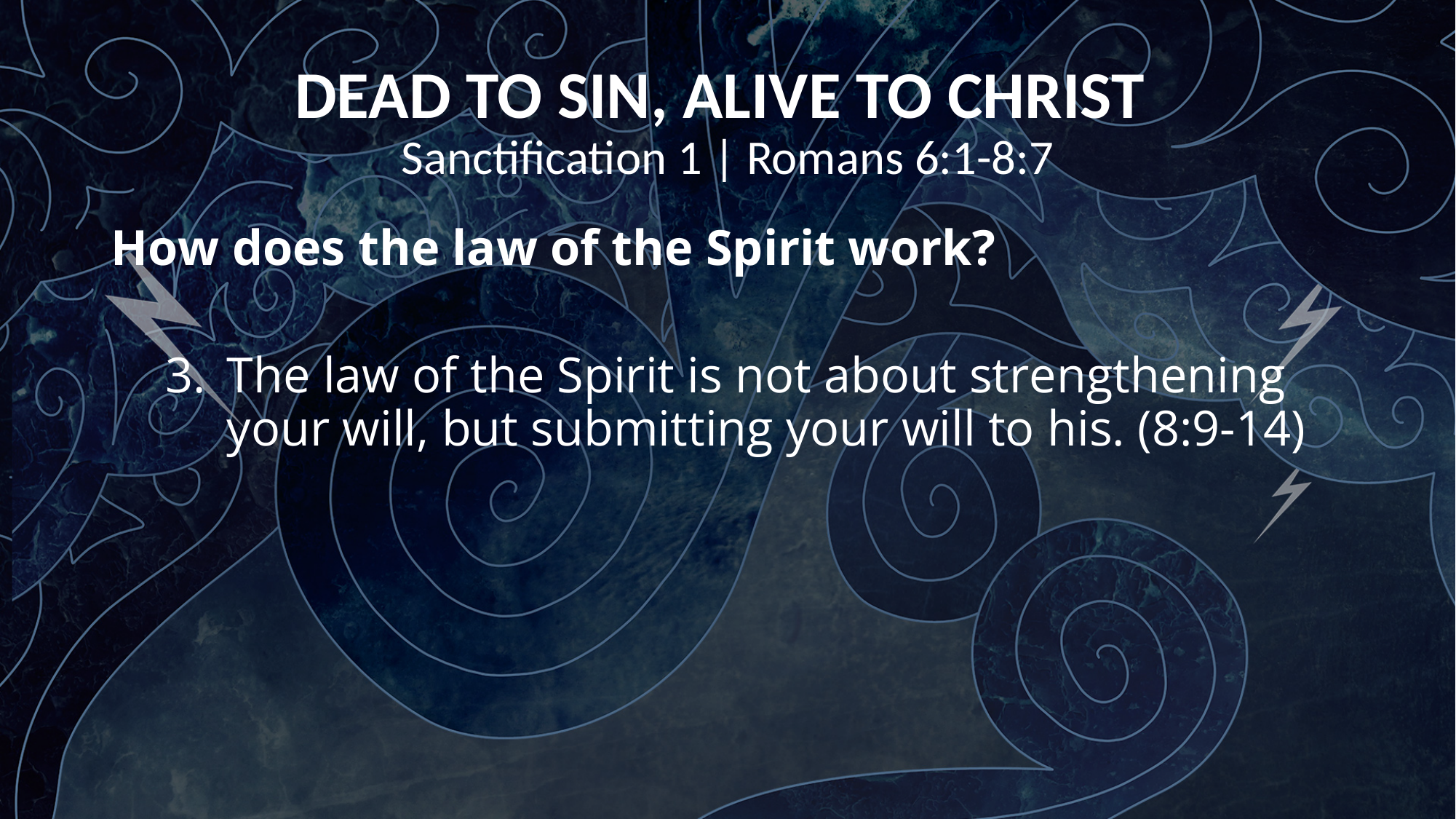

DEAD TO SIN, ALIVE TO CHRIST
Sanctification 1 | Romans 6:1-8:7
How does the law of the Spirit work?

The law of the Spirit is not about strengthening your will, but submitting your will to his. (8:9-14)